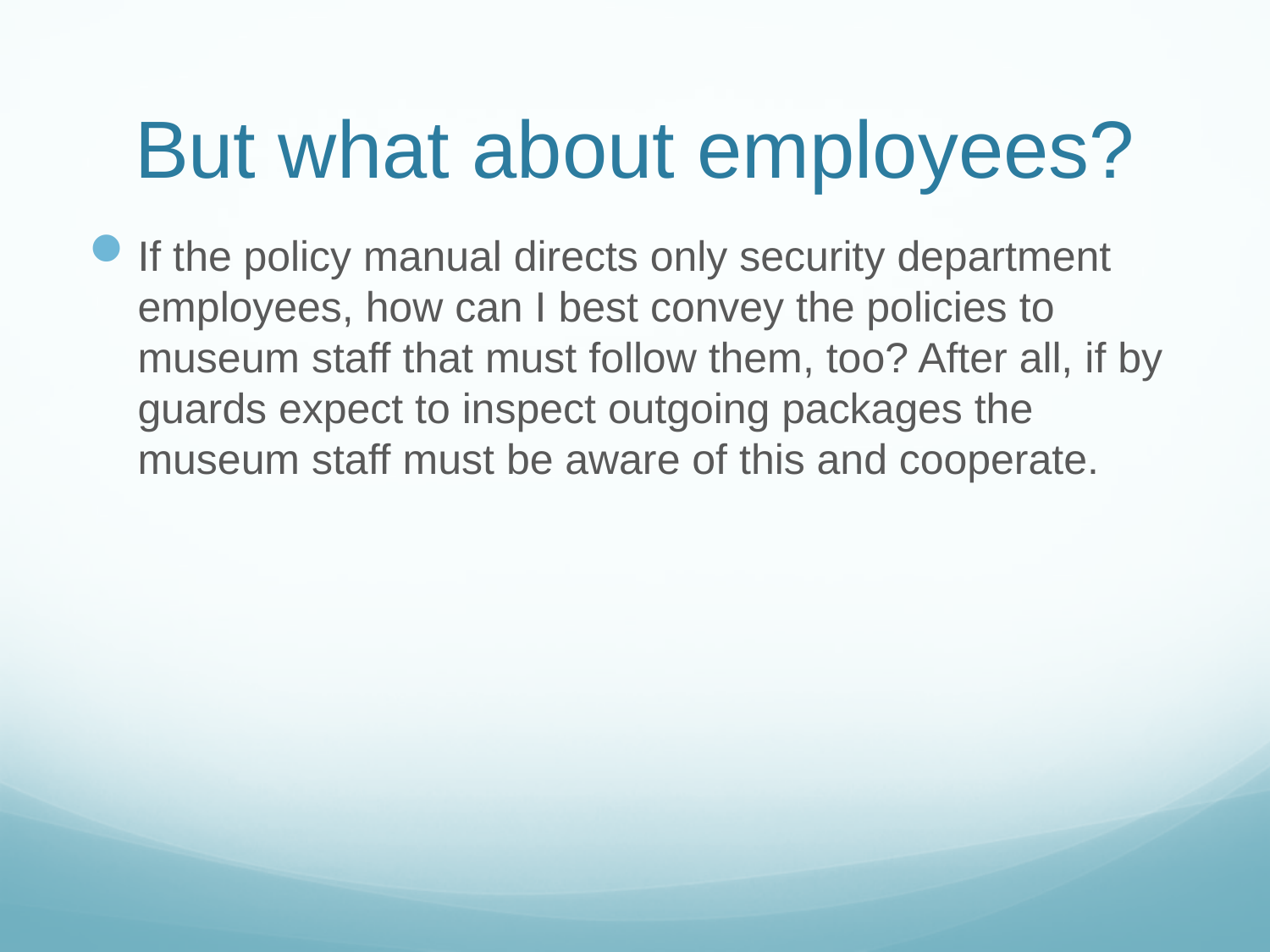

# But what about employees?
If the policy manual directs only security department employees, how can I best convey the policies to museum staff that must follow them, too? After all, if by guards expect to inspect outgoing packages the museum staff must be aware of this and cooperate.